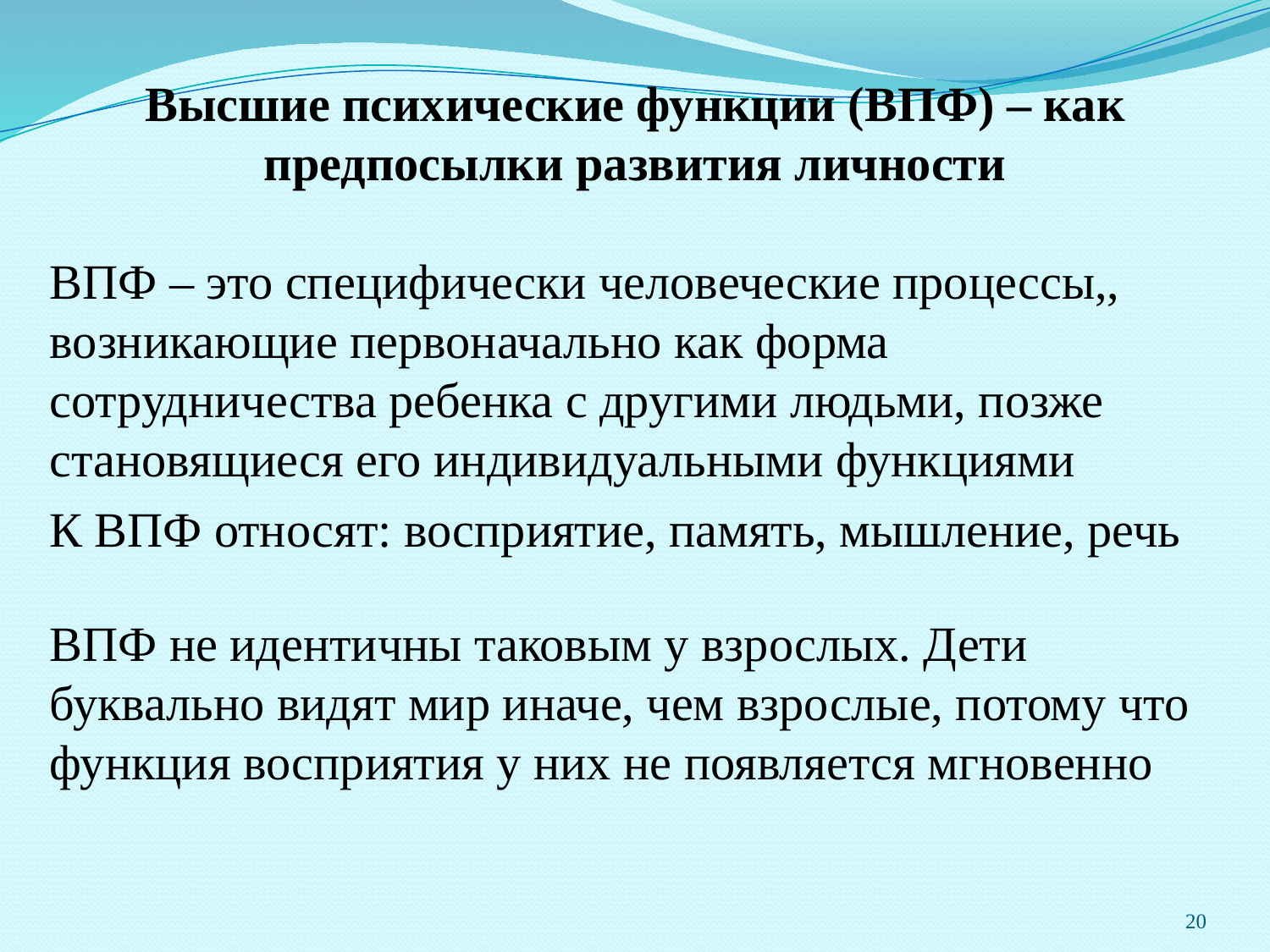

Высшие психические функции (ВПФ) – как предпосылки развития личности

ВПФ – это специфически человеческие процессы,, возникающие первоначально как форма сотрудничества ребенка с другими людьми, позже становящиеся его индивидуальными функциями
К ВПФ относят: восприятие, память, мышление, речь

ВПФ не идентичны таковым у взрослых. Дети буквально видят мир иначе, чем взрослые, потому что функция восприятия у них не появляется мгновенно

20